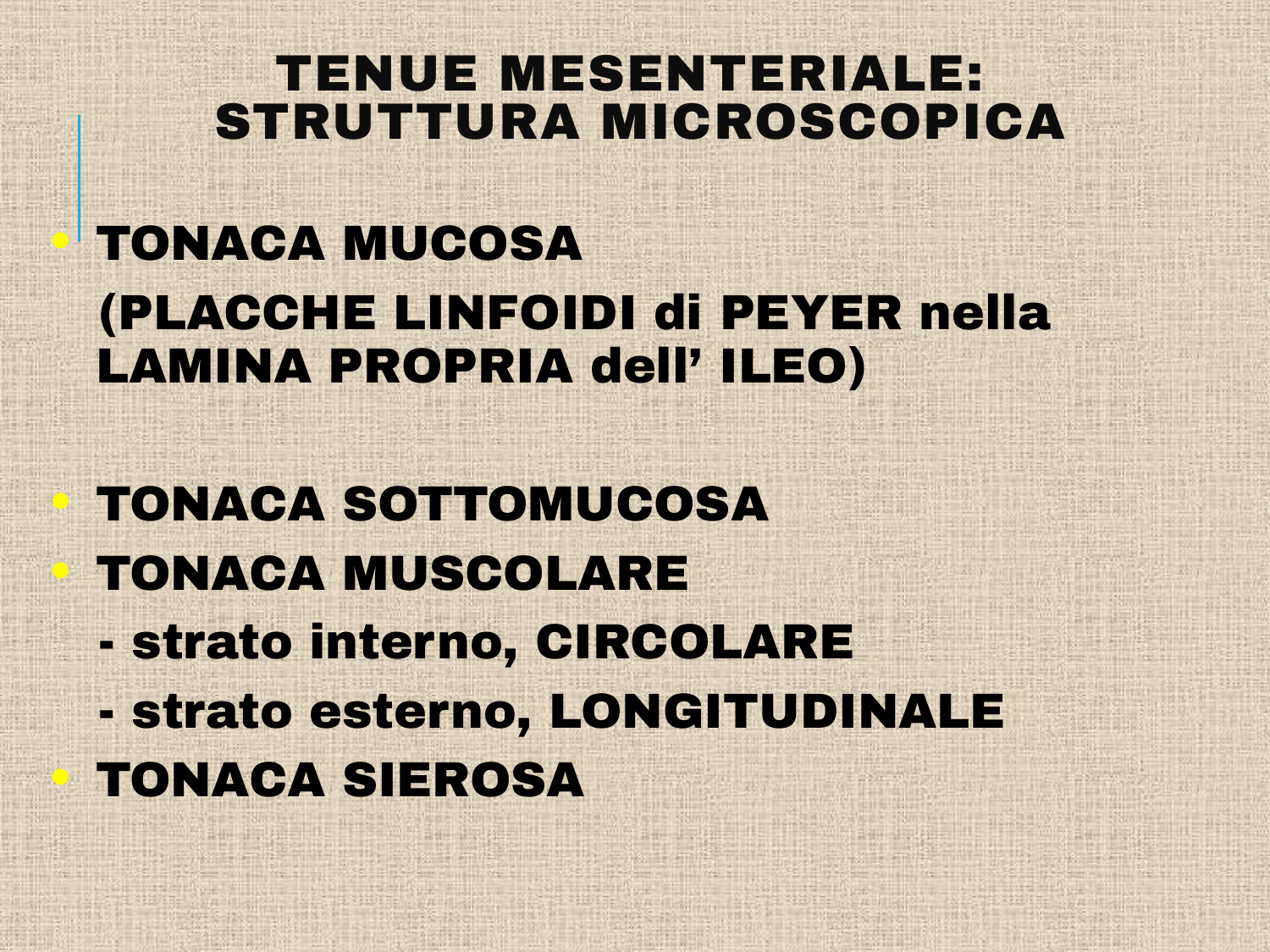

# TENUE MESENTERIALE: STRUTTURA MICROSCOPICA
TONACA MUCOSA
   (PLACCHE LINFOIDI di PEYER nella LAMINA PROPRIA dell’ ILEO)

TONACA SOTTOMUCOSA
TONACA MUSCOLARE
   - strato interno, CIRCOLARE
   - strato esterno, LONGITUDINALE
TONACA SIEROSA